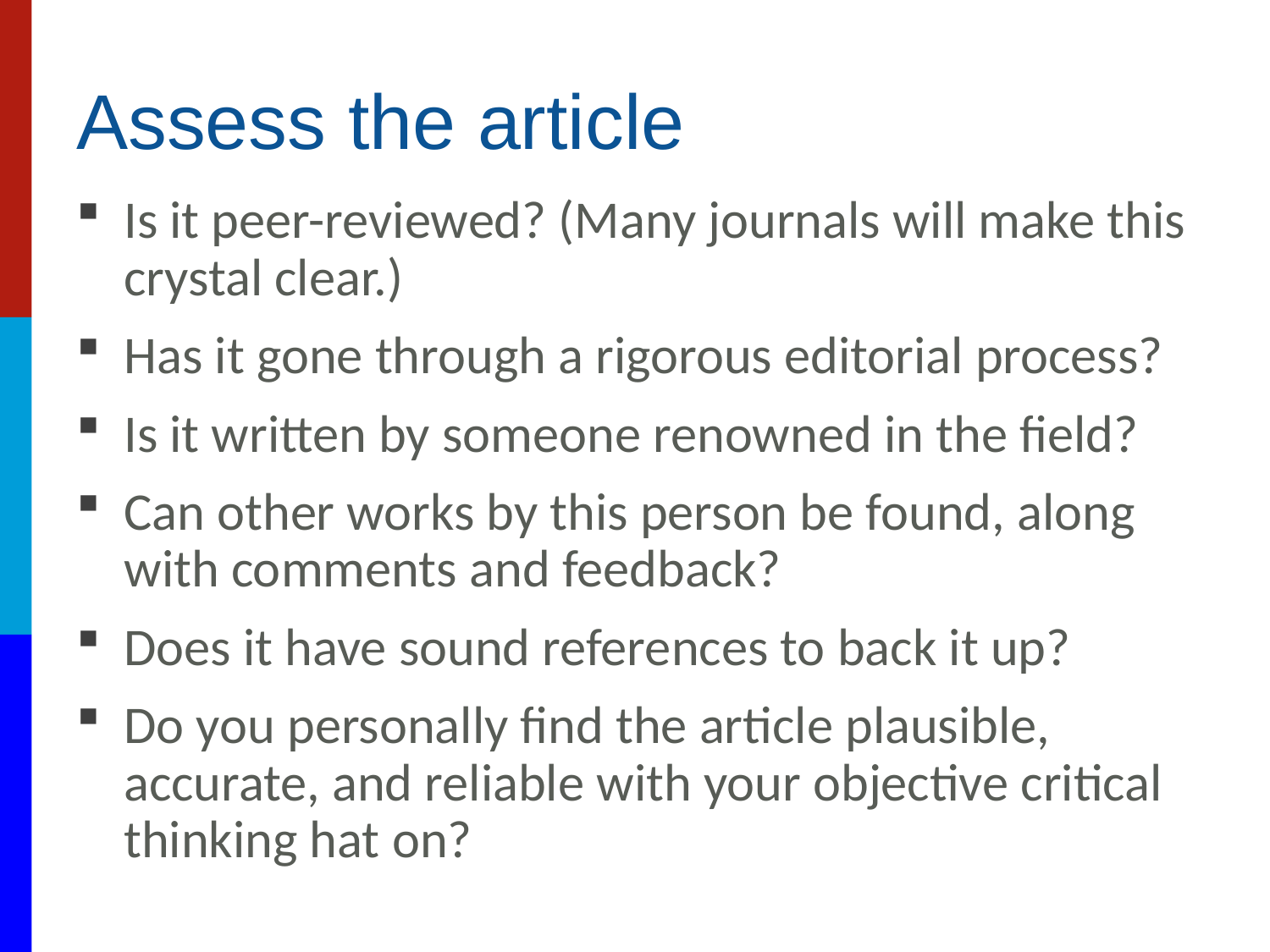

# Assess the article
Is it peer-reviewed? (Many journals will make this crystal clear.)
Has it gone through a rigorous editorial process?
Is it written by someone renowned in the field?
Can other works by this person be found, along with comments and feedback?
Does it have sound references to back it up?
Do you personally find the article plausible, accurate, and reliable with your objective critical thinking hat on?